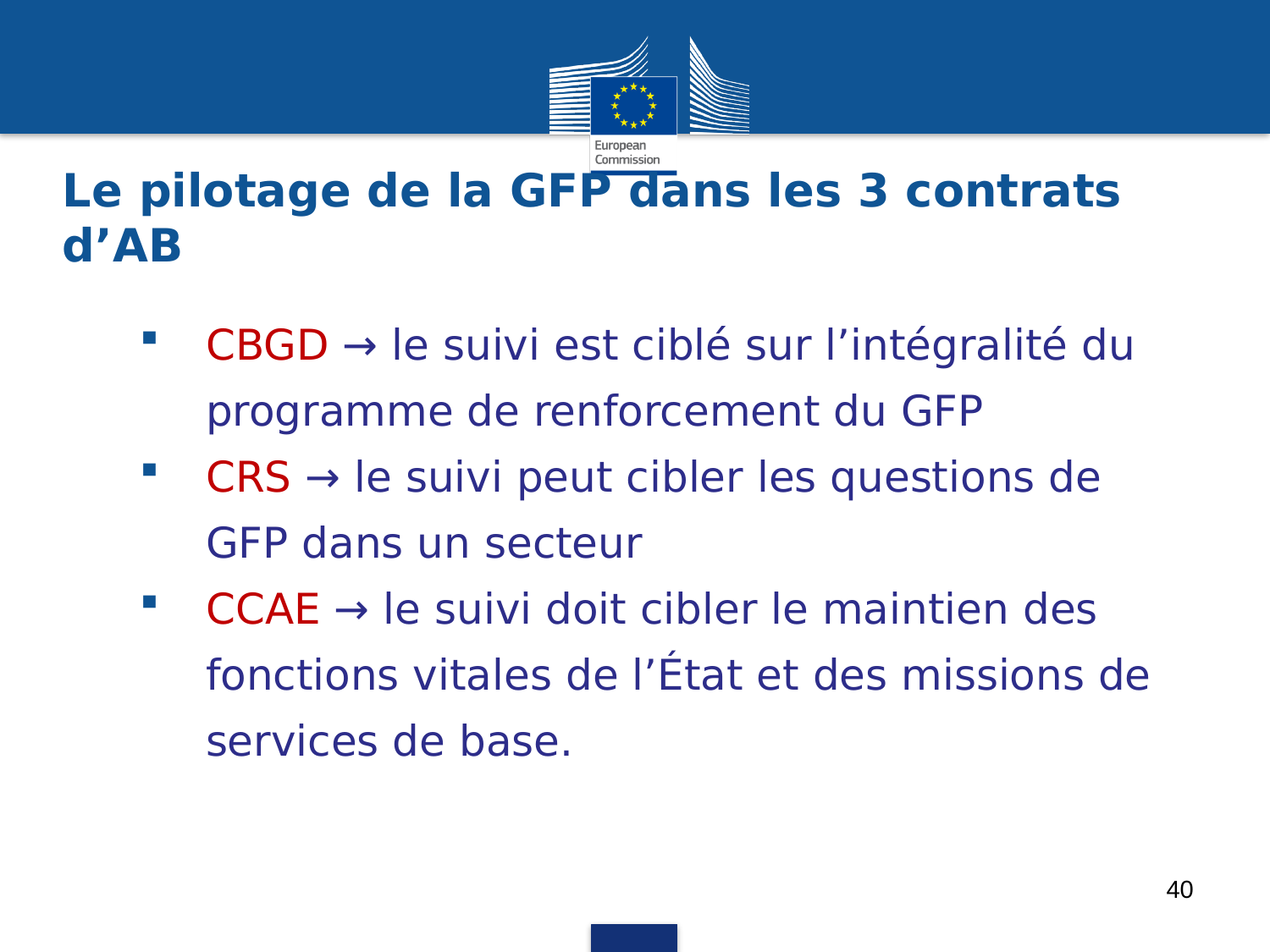

# Le pilotage de la GFP dans les 3 contrats d’AB
CBGD → le suivi est ciblé sur l’intégralité du programme de renforcement du GFP
CRS → le suivi peut cibler les questions de GFP dans un secteur
CCAE → le suivi doit cibler le maintien des fonctions vitales de l’État et des missions de services de base.

40